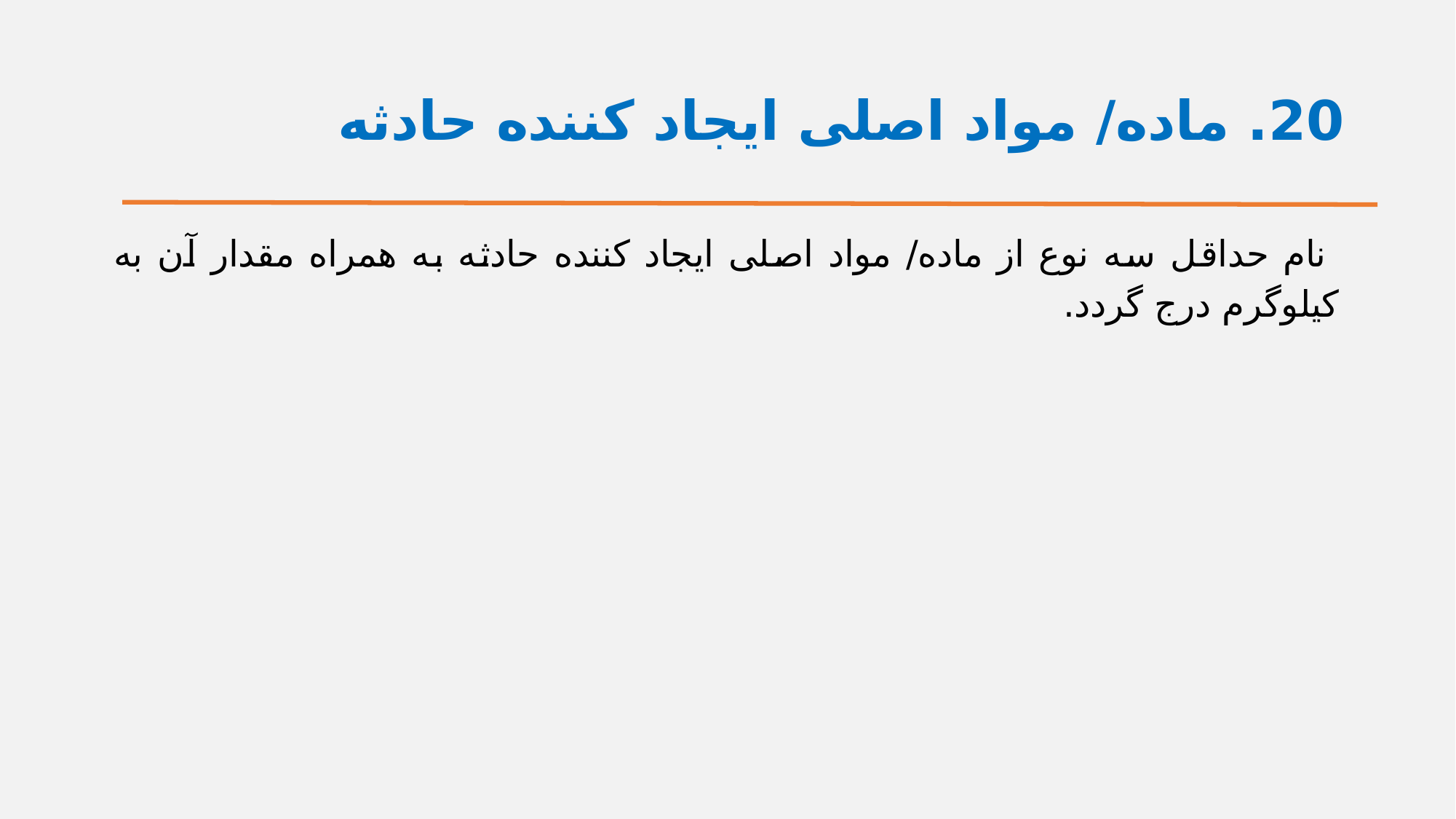

# 20. ماده/ مواد اصلی ایجاد کننده حادثه
 نام حداقل سه نوع از ماده/ مواد اصلی ایجاد کننده حادثه به همراه مقدار آن به کیلوگرم درج گردد.